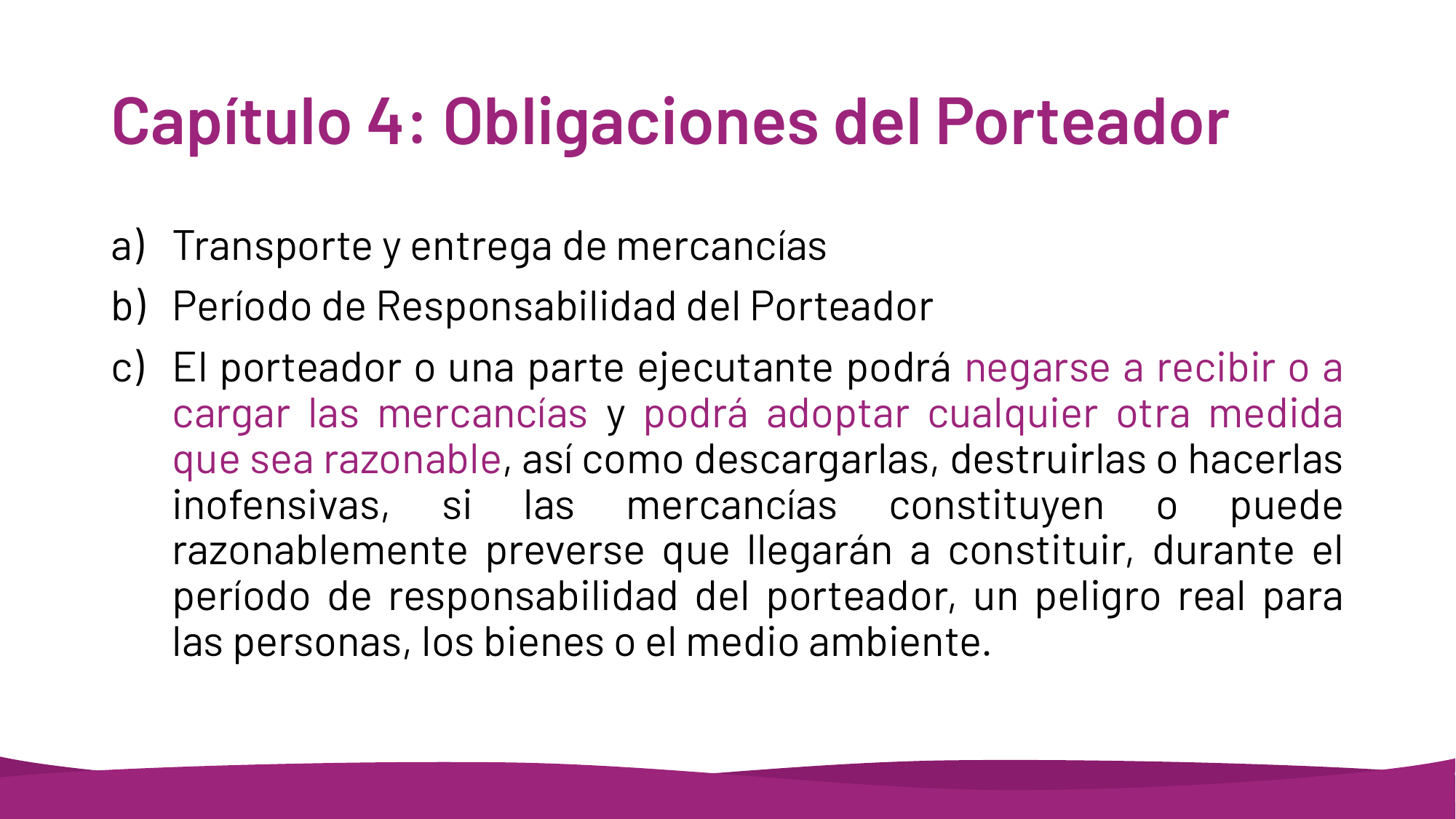

# Capítulo 4: Obligaciones del Porteador
Transporte y entrega de mercancías
Período de Responsabilidad del Porteador
El porteador o una parte ejecutante podrá negarse a recibir o a cargar las mercancías y podrá adoptar cualquier otra medida que sea razonable, así como descargarlas, destruirlas o hacerlas inofensivas, si las mercancías constituyen o puede razonablemente preverse que llegarán a constituir, durante el período de responsabilidad del porteador, un peligro real para las personas, los bienes o el medio ambiente.